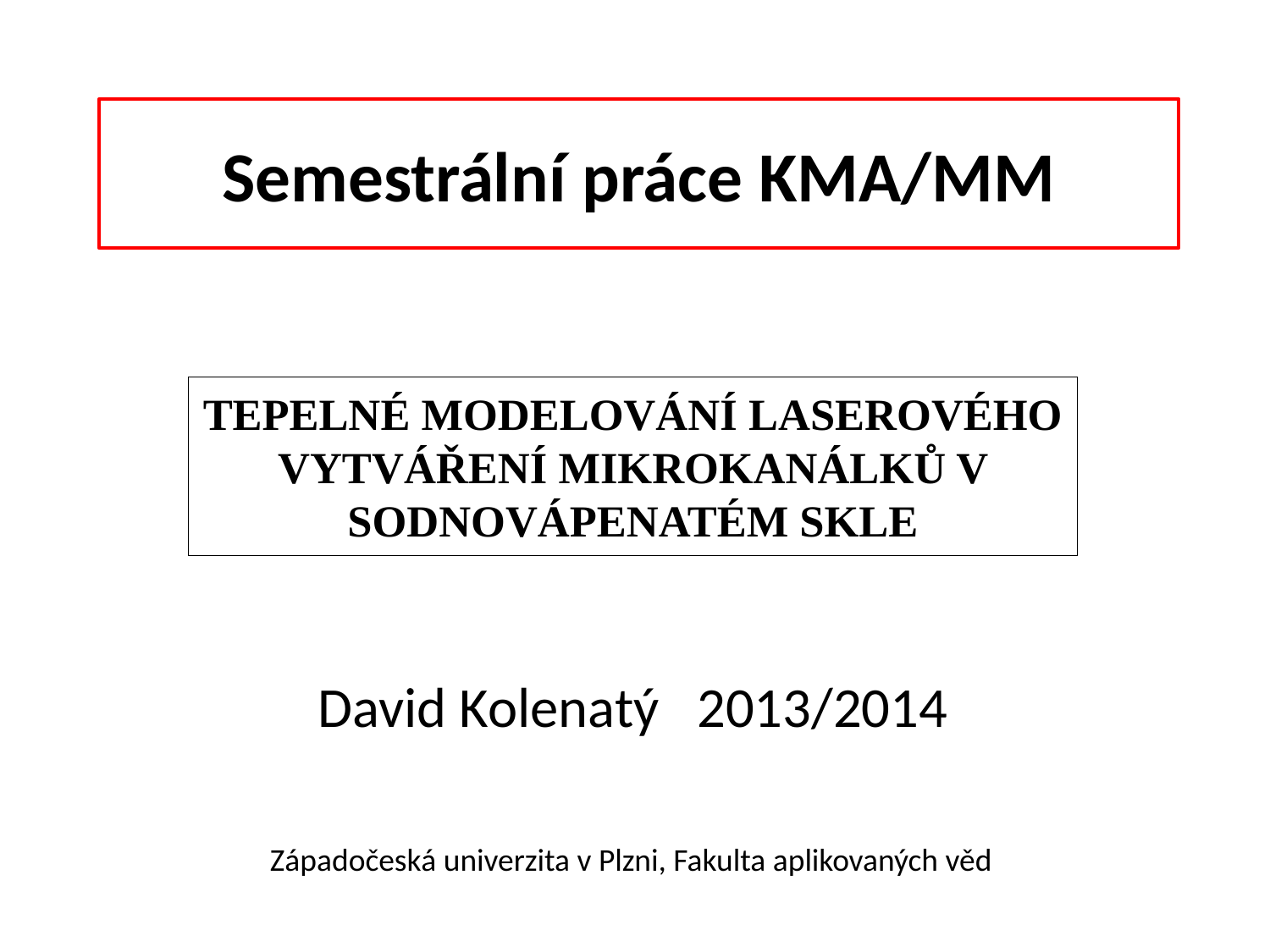

Semestrální práce KMA/MM
tepelné modelování laserového vytváření mikrokanálků v sodnovápenatém skle
David Kolenatý   2013/2014
Západočeská univerzita v Plzni, Fakulta aplikovaných věd